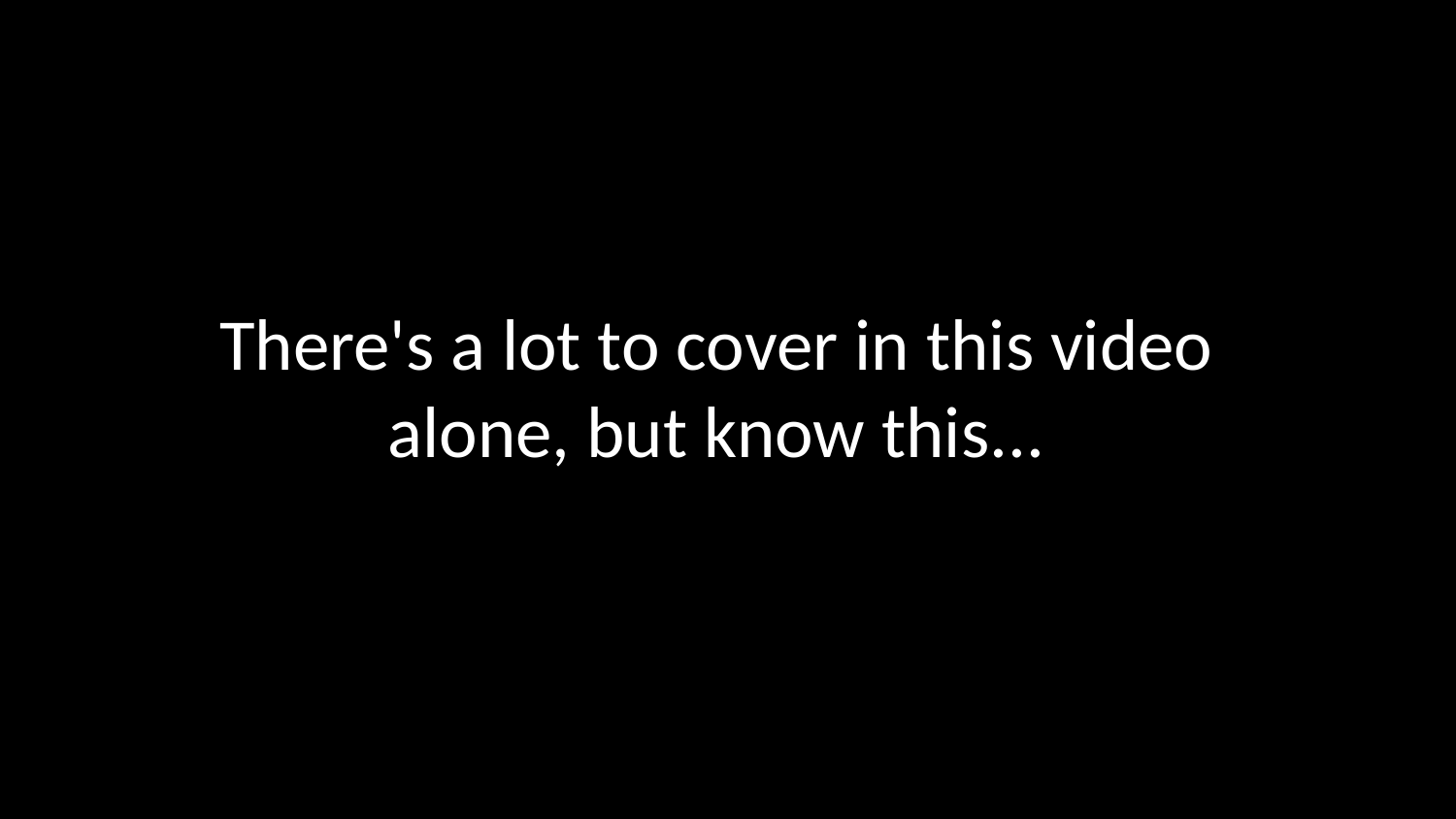

# There's a lot to cover in this video alone, but know this...